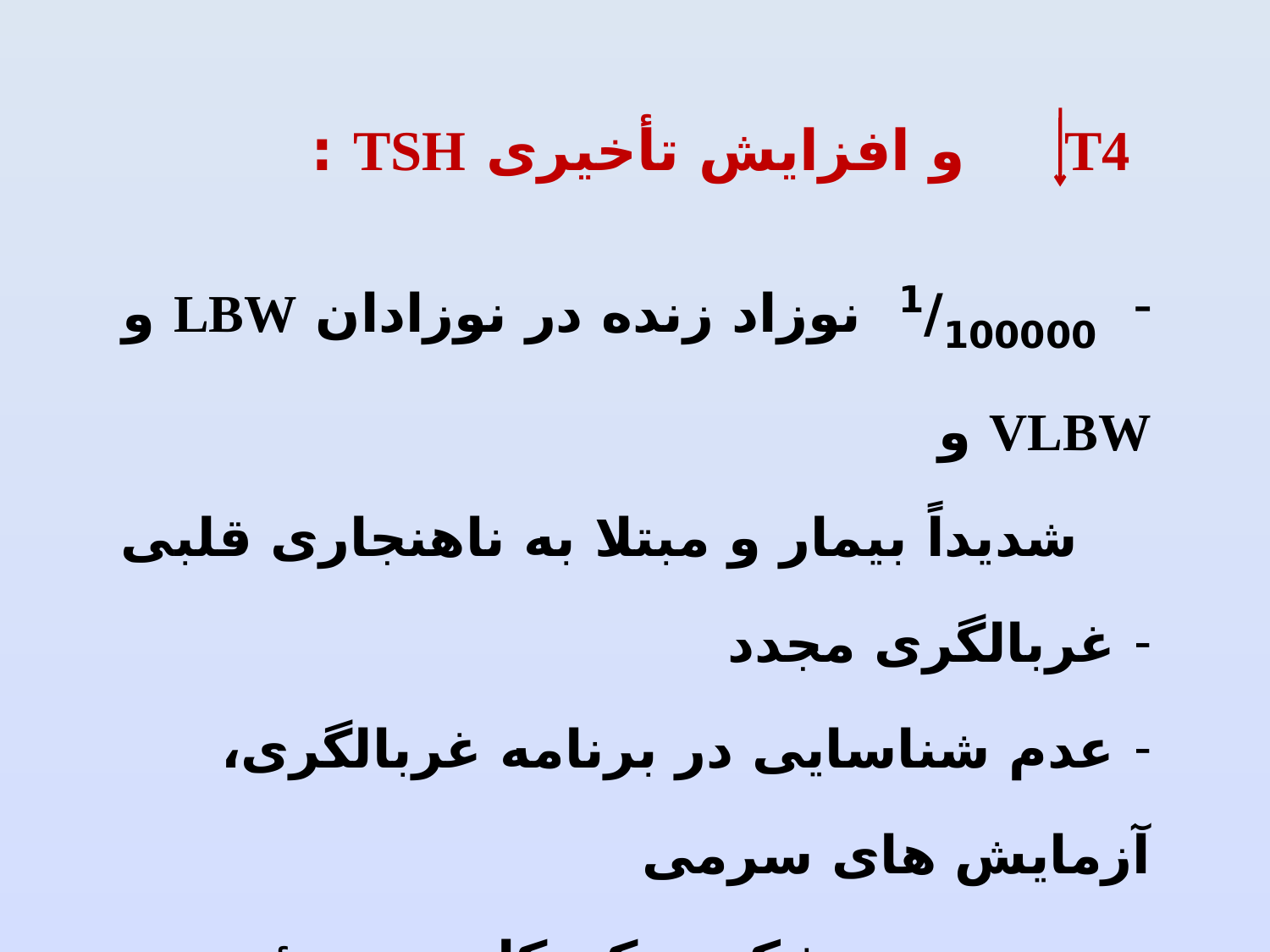

T4     و افزایش تأخیری TSH :
  1/100000  نوزاد زنده در نوزادان LBW و VLBW و
    شدیداً بیمار و مبتلا به ناهنجاری قلبی
 غربالگری مجدد
 عدم شناسایی در برنامه غربالگری، آزمایش های سرمی
   در صورت شک به کم کاری تیروئید